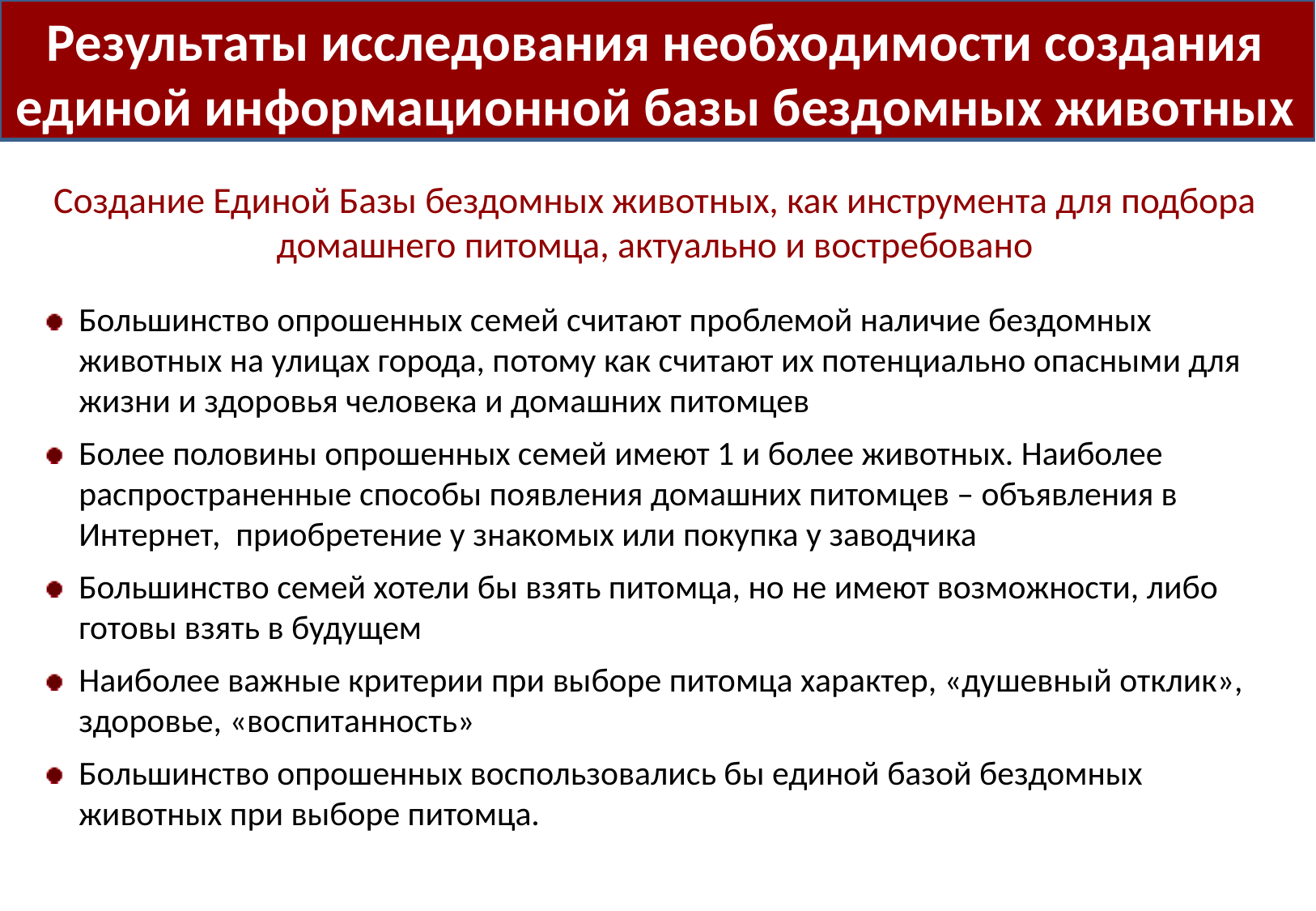

Результаты исследования необходимости создания единой информационной базы бездомных животных
Создание Единой Базы бездомных животных, как инструмента для подбора домашнего питомца, актуально и востребовано

Большинство опрошенных семей считают проблемой наличие бездомных животных на улицах города, потому как считают их потенциально опасными для жизни и здоровья человека и домашних питомцев

Более половины опрошенных семей имеют 1 и более животных. Наиболее распространенные способы появления домашних питомцев – объявления в Интернет,  приобретение у знакомых или покупка у заводчика

Большинство семей хотели бы взять питомца, но не имеют возможности, либо готовы взять в будущем

Наиболее важные критерии при выборе питомца характер, «душевный отклик», здоровье, «воспитанность»

Большинство опрошенных воспользовались бы единой базой бездомных животных при выборе питомца.